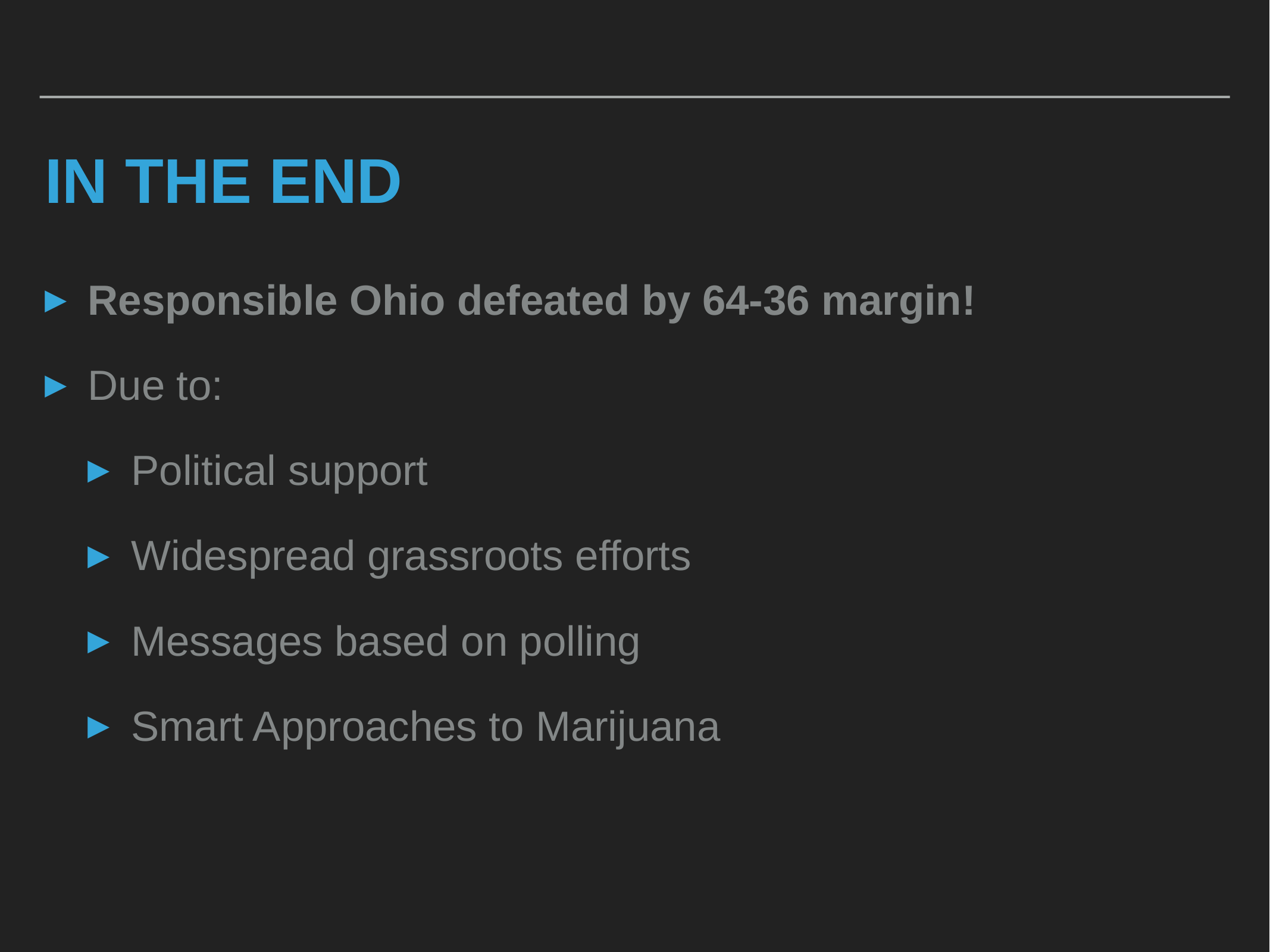

# In the End
Responsible Ohio defeated by 64-36 margin!
Due to:
Political support
Widespread grassroots efforts
Messages based on polling
Smart Approaches to Marijuana